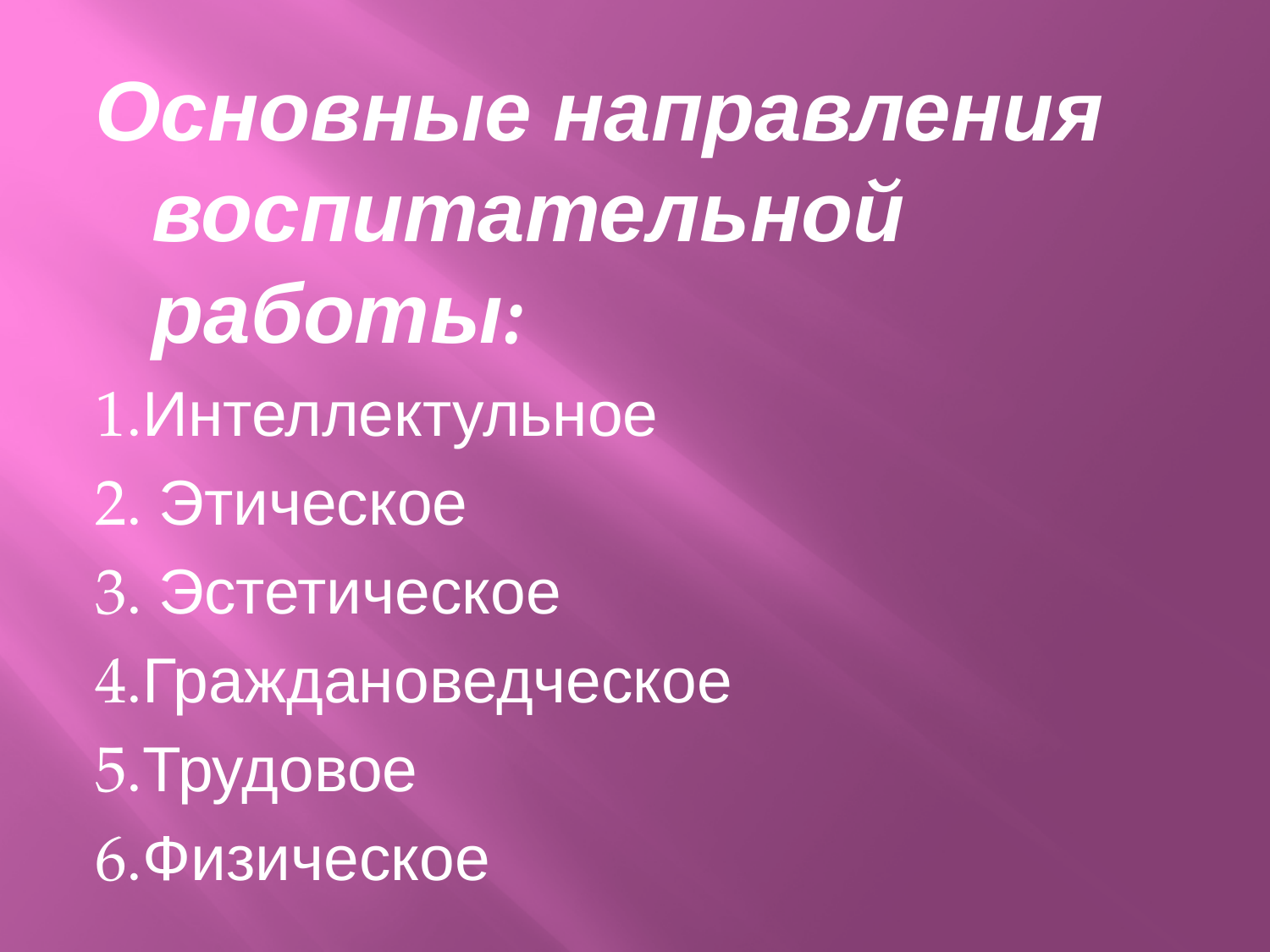

Основные направления воспитательной работы:
1.Интеллектульное
2. Этическое
3. Эстетическое
4.Граждановедческое
5.Трудовое
6.Физическое